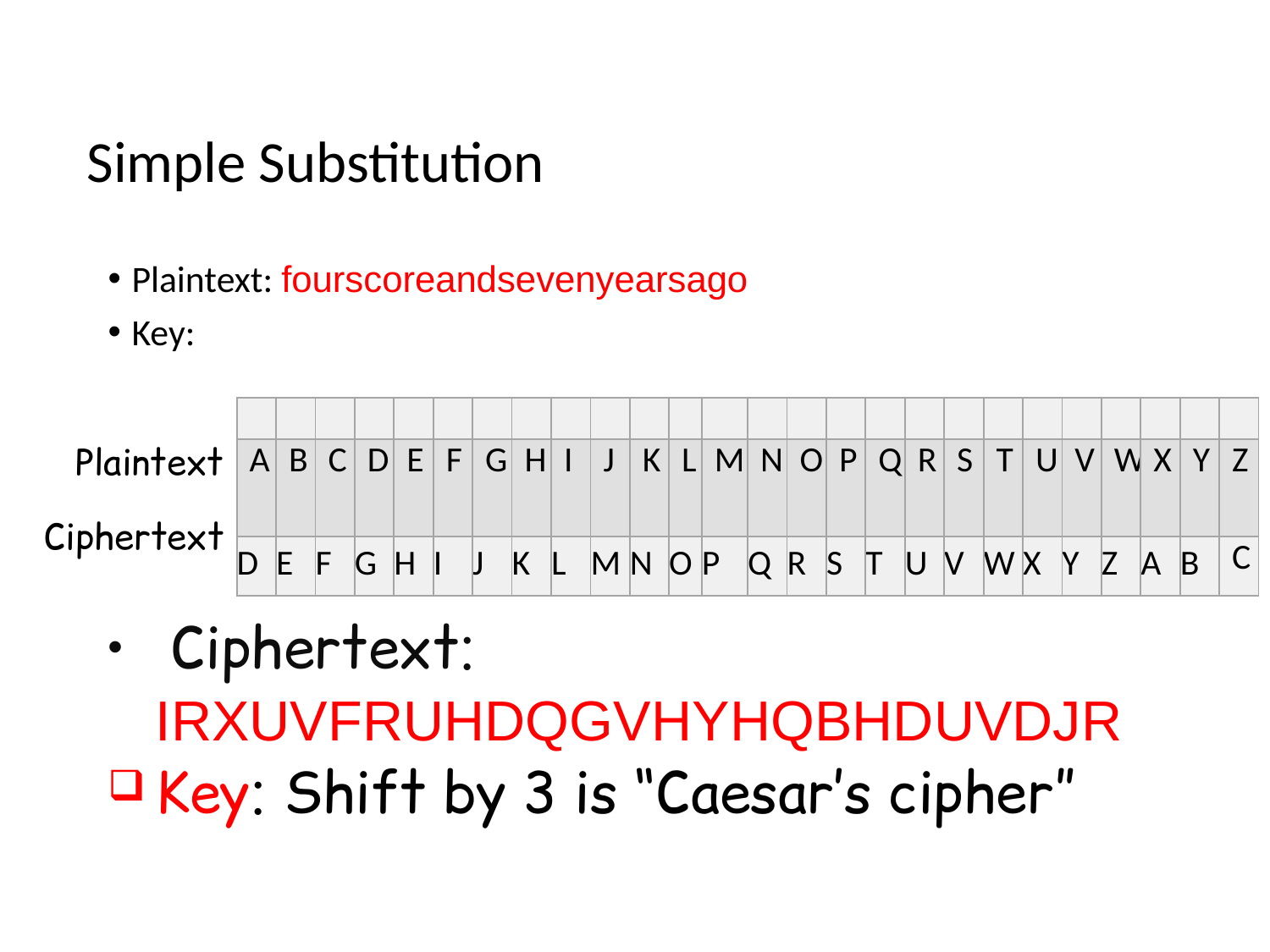

# Simple Substitution
Plaintext: fourscoreandsevenyearsago
Key:
|  |  |  |  |  |  |  |  |  |  |  |  |  |  |  |  |  |  |  |  |  |  |  |  |  |  |
| --- | --- | --- | --- | --- | --- | --- | --- | --- | --- | --- | --- | --- | --- | --- | --- | --- | --- | --- | --- | --- | --- | --- | --- | --- | --- |
| A | B | C | D | E | F | G | H | I | J | K | L | M | N | O | P | Q | R | S | T | U | V | W | X | Y | Z |
| D | E | F | G | H | I | J | K | L | M | N | O | P | Q | R | S | T | U | V | W | X | Y | Z | A | B | C |
Plaintext
Ciphertext
Ciphertext:
	IRXUVFRUHDQGVHYHQBHDUVDJR
Key: Shift by 3 is “Caesar’s cipher”